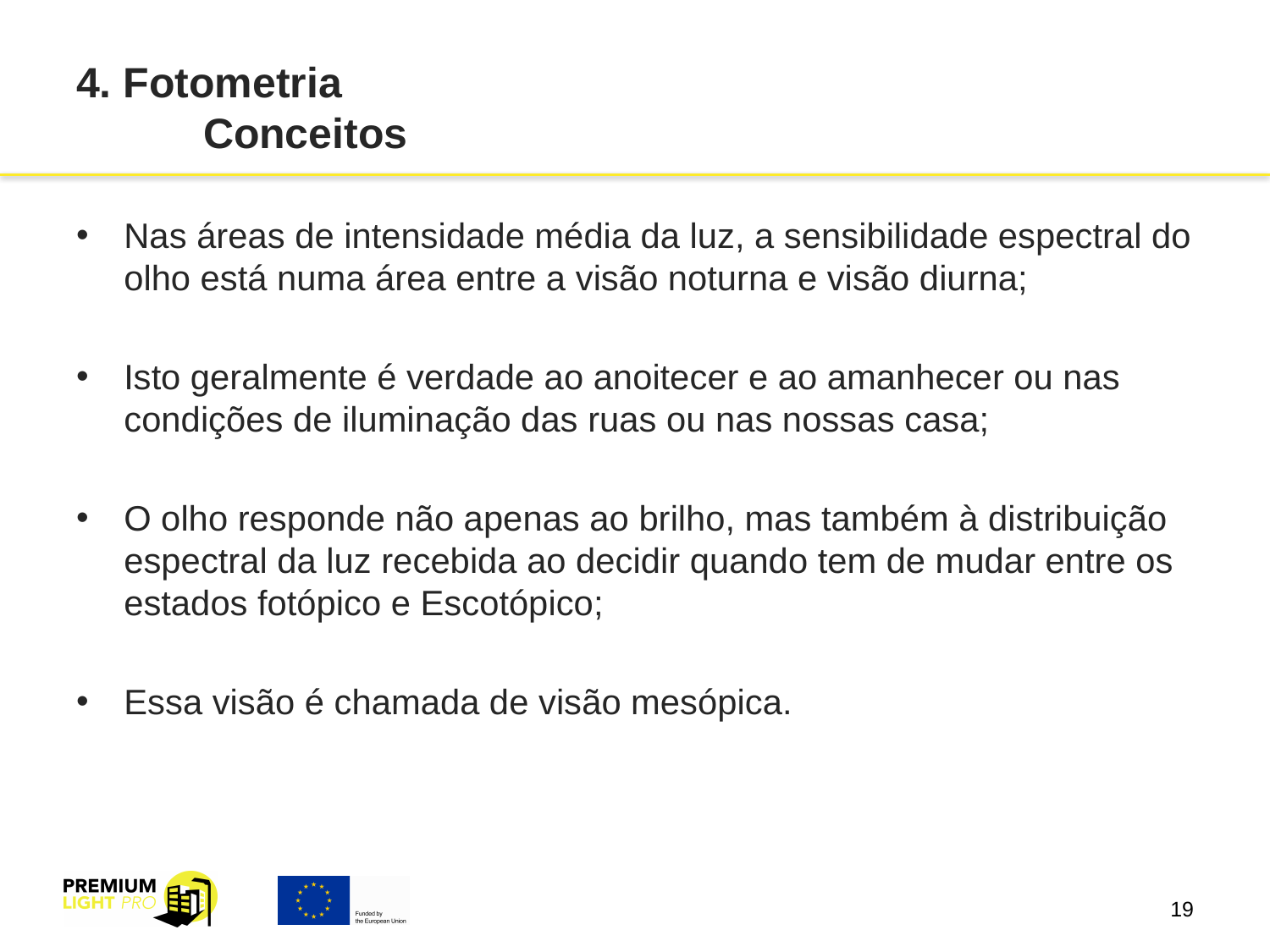

# 4. Fotometria Conceitos
Nas áreas de intensidade média da luz, a sensibilidade espectral do olho está numa área entre a visão noturna e visão diurna;

Isto geralmente é verdade ao anoitecer e ao amanhecer ou nas condições de iluminação das ruas ou nas nossas casa;

O olho responde não apenas ao brilho, mas também à distribuição espectral da luz recebida ao decidir quando tem de mudar entre os estados fotópico e Escotópico;

Essa visão é chamada de visão mesópica.